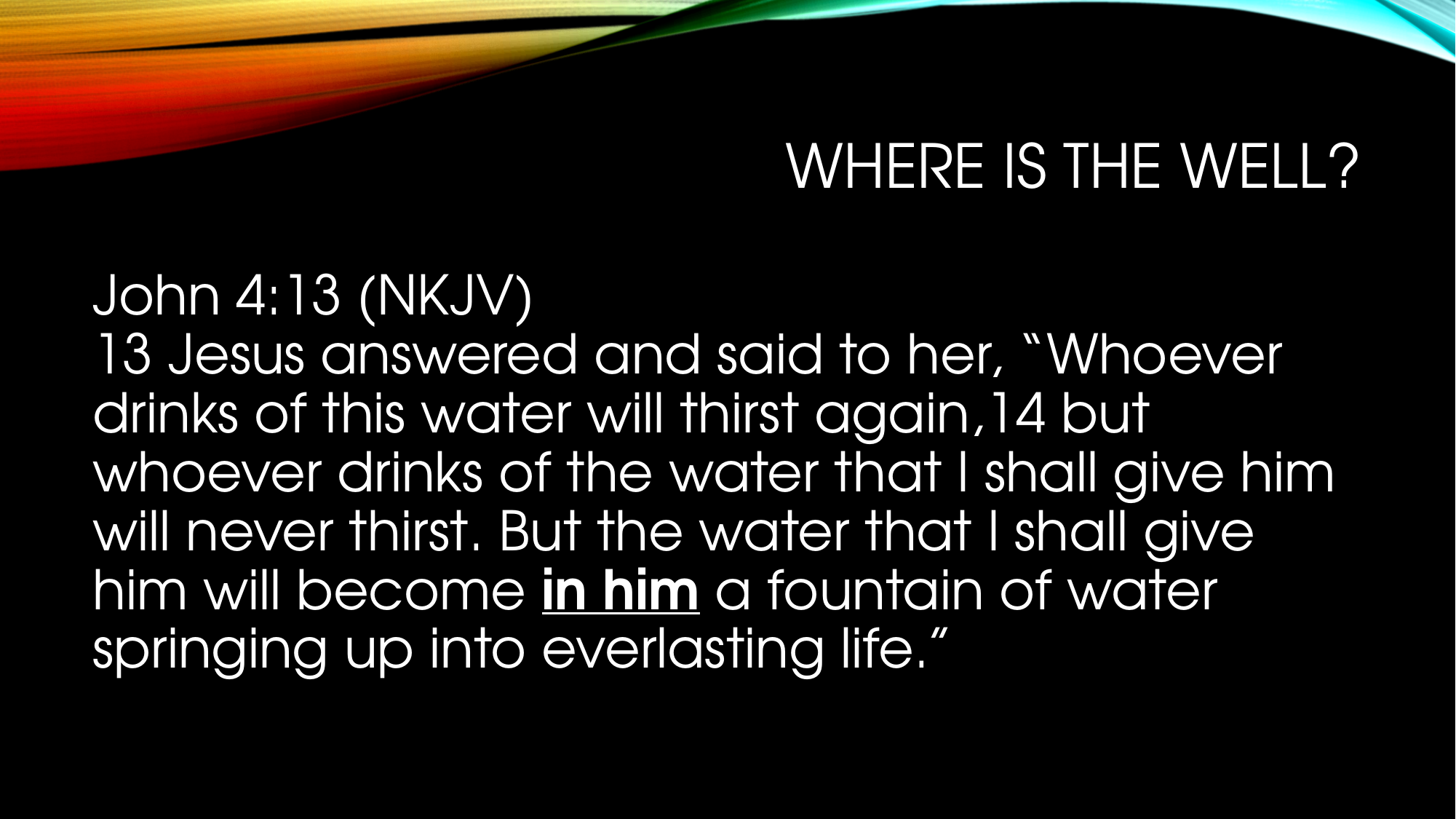

# Where is the well?
John 4:13 (NKJV)
13 Jesus answered and said to her, “Whoever drinks of this water will thirst again,14 but whoever drinks of the water that I shall give him will never thirst. But the water that I shall give him will become in him a fountain of water springing up into everlasting life.”